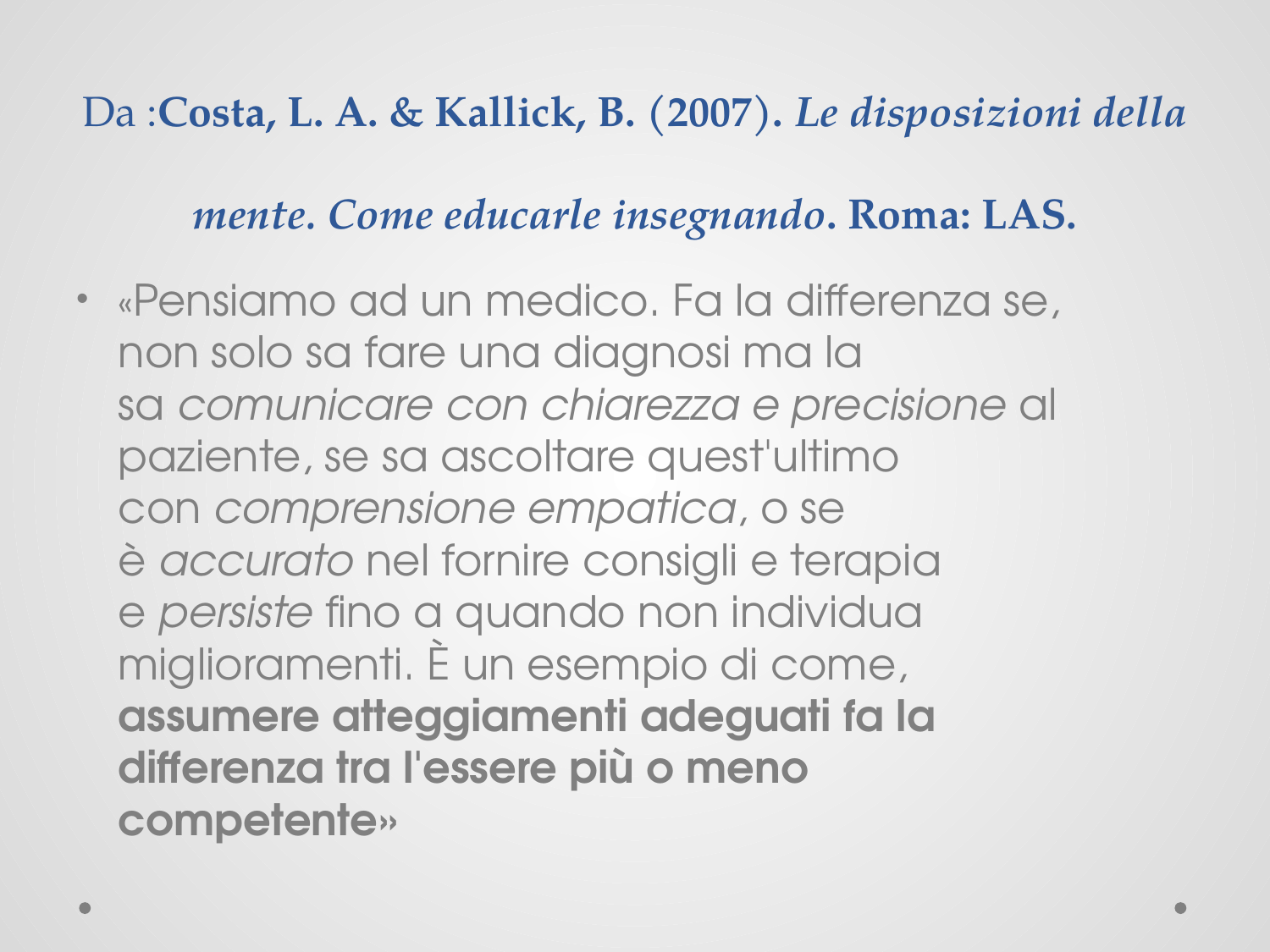

# Da :Costa, L. A. & Kallick, B. (2007). Le disposizioni della mente. Come educarle insegnando. Roma: LAS.
«Pensiamo ad un medico. Fa la differenza se, non solo sa fare una diagnosi ma la sa comunicare con chiarezza e precisione al paziente, se sa ascoltare quest'ultimo con comprensione empatica, o se è accurato nel fornire consigli e terapia e persiste fino a quando non individua miglioramenti. È un esempio di come, assumere atteggiamenti adeguati fa la differenza tra l'essere più o meno competente»